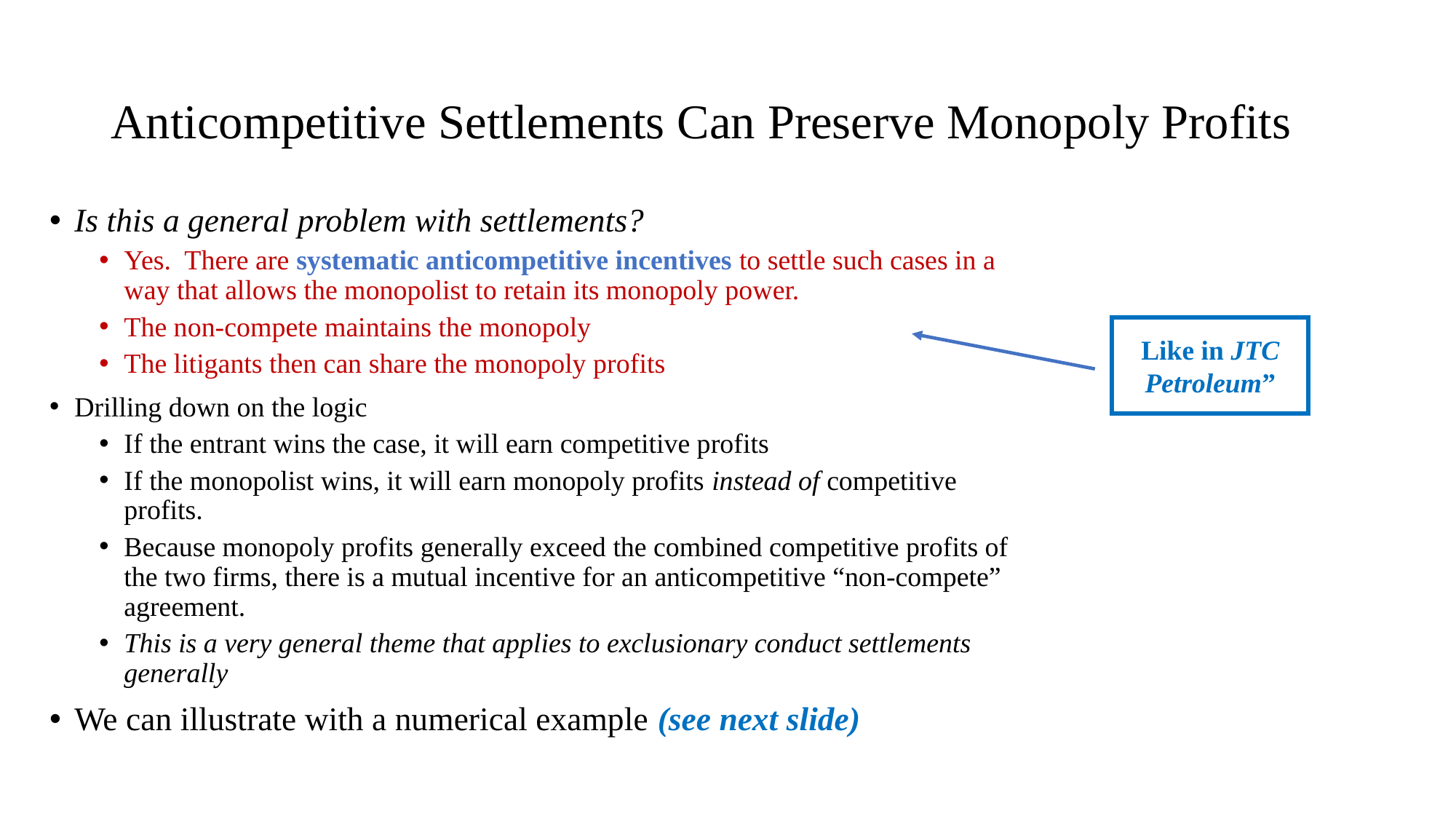

# Anticompetitive Settlements Can Preserve Monopoly Profits
Is this a general problem with settlements?
Yes.  There are systematic anticompetitive incentives to settle such cases in a way that allows the monopolist to retain its monopoly power.
The non-compete maintains the monopoly
The litigants then can share the monopoly profits
Drilling down on the logic
If the entrant wins the case, it will earn competitive profits
If the monopolist wins, it will earn monopoly profits instead of competitive profits.
Because monopoly profits generally exceed the combined competitive profits of the two firms, there is a mutual incentive for an anticompetitive “non-compete” agreement.
This is a very general theme that applies to exclusionary conduct settlements generally
We can illustrate with a numerical example (see next slide)

Like in JTC Petroleum”